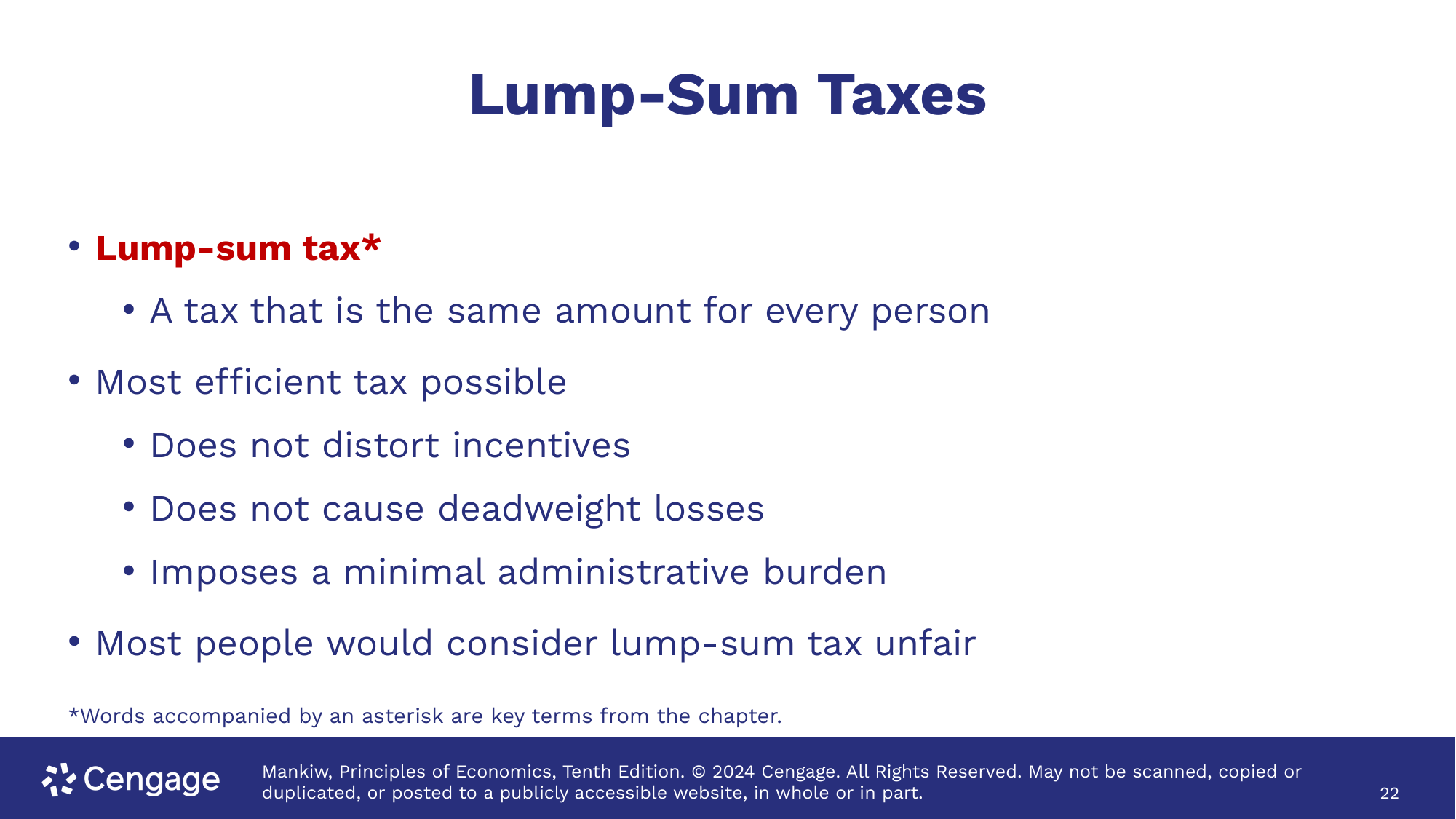

# Lump-Sum Taxes
Lump-sum tax*
A tax that is the same amount for every person
Most efficient tax possible
Does not distort incentives
Does not cause deadweight losses
Imposes a minimal administrative burden
Most people would consider lump-sum tax unfair
*Words accompanied by an asterisk are key terms from the chapter.